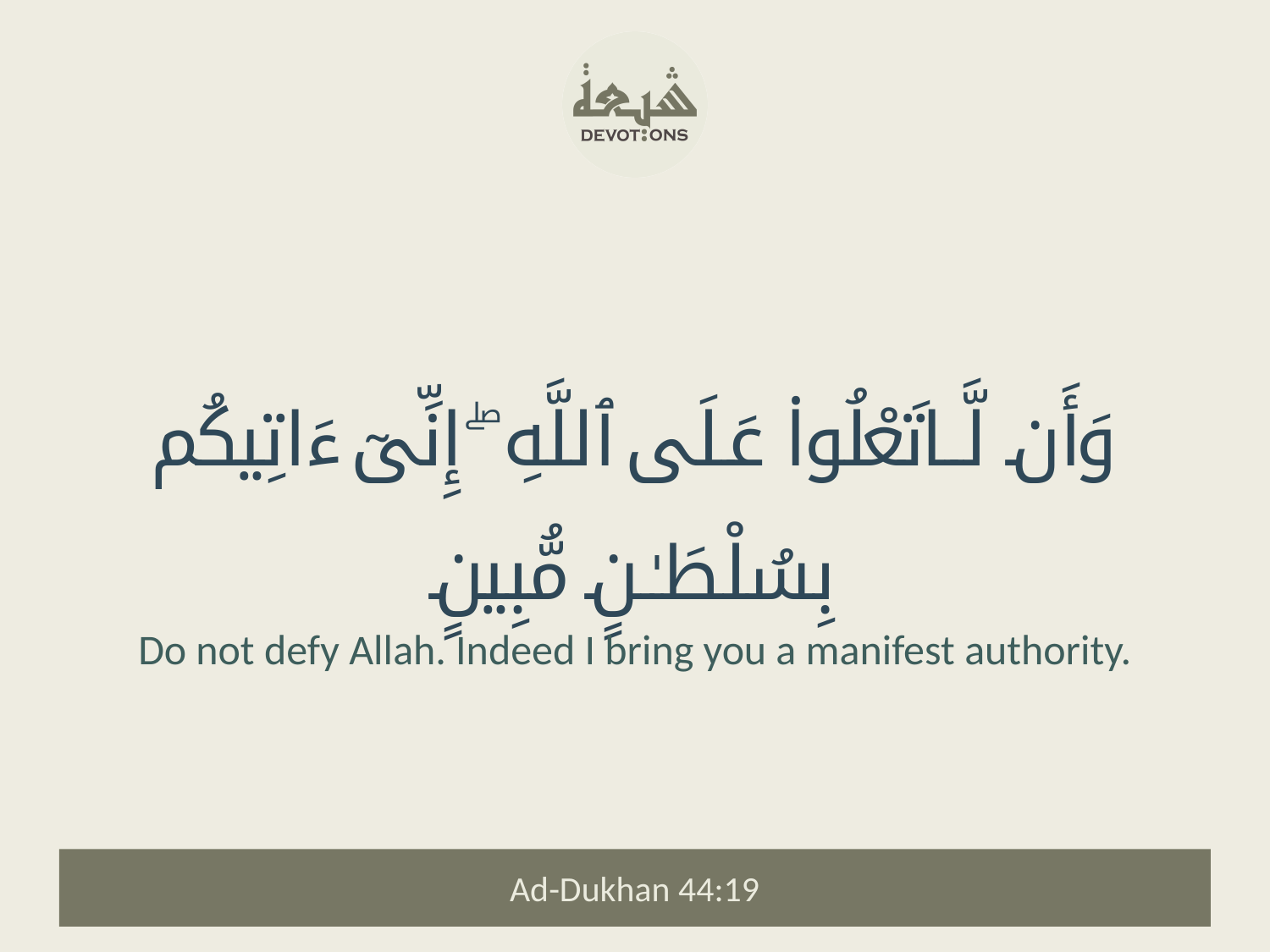

وَأَن لَّا تَعْلُوا۟ عَلَى ٱللَّهِ ۖ إِنِّىٓ ءَاتِيكُم بِسُلْطَـٰنٍ مُّبِينٍ
Do not defy Allah. Indeed I bring you a manifest authority.
Ad-Dukhan 44:19